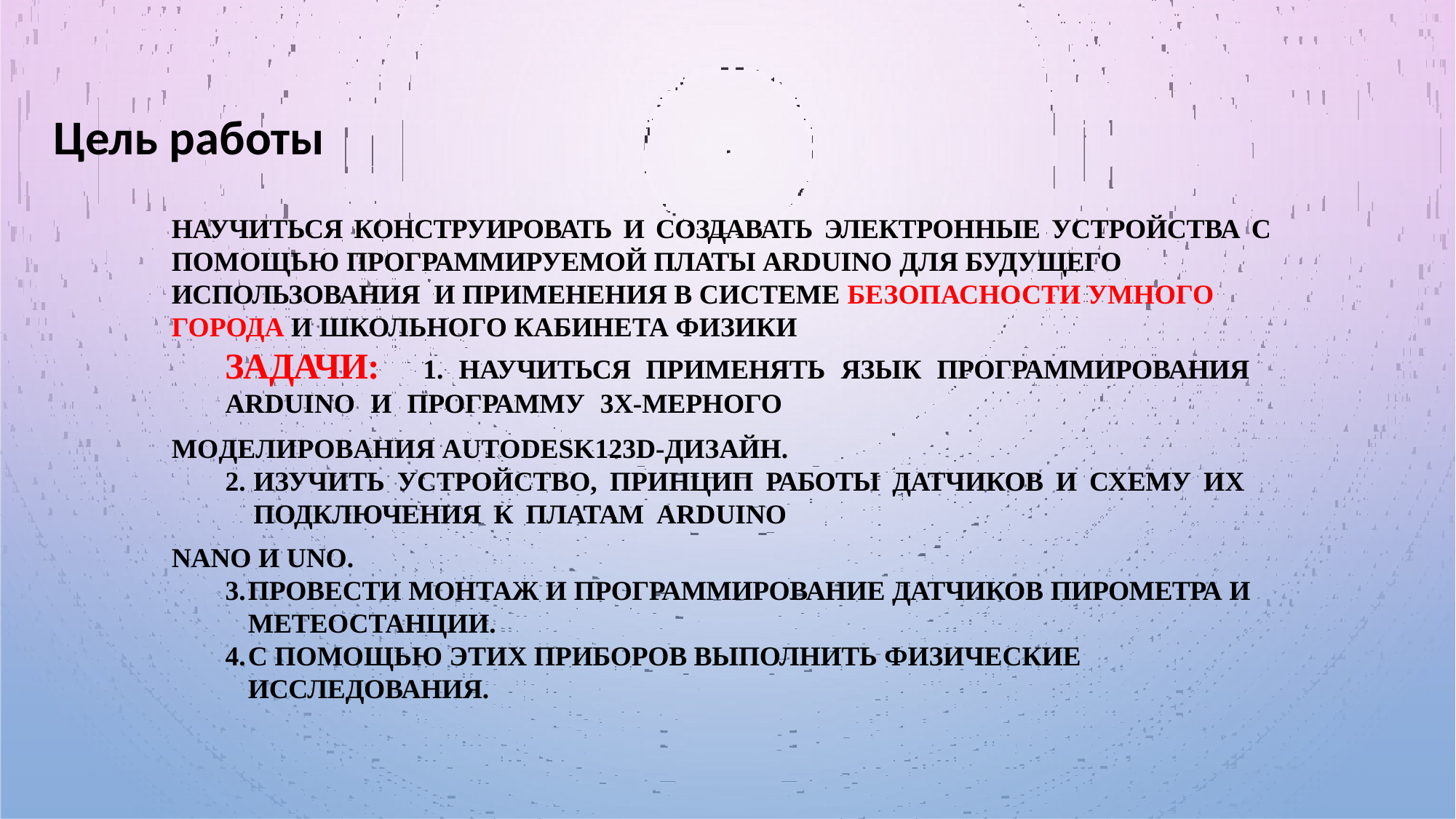

# Цель работы
НАУЧИТЬСЯ КОНСТРУИРОВАТЬ И СОЗДАВАТЬ ЭЛЕКТРОННЫЕ УСТРОЙСТВА С ПОМОЩЬЮ ПРОГРАММИРУЕМОЙ ПЛАТЫ ARDUINO ДЛЯ БУДУЩЕГО ИСПОЛЬЗОВАНИЯ  И ПРИМЕНЕНИЯ В СИСТЕМЕ БЕЗОПАСНОСТИ УМНОГО ГОРОДА И ШКОЛЬНОГО КАБИНЕТА ФИЗИКИ
ЗАДАЧИ:	1. НАУЧИТЬСЯ ПРИМЕНЯТЬ ЯЗЫК ПРОГРАММИРОВАНИЯ ARDUINO И ПРОГРАММУ 3Х-МЕРНОГО
МОДЕЛИРОВАНИЯ AUTODESK123D-ДИЗАЙН.
ИЗУЧИТЬ УСТРОЙСТВО, ПРИНЦИП РАБОТЫ ДАТЧИКОВ И СХЕМУ ИХ ПОДКЛЮЧЕНИЯ К ПЛАТАМ ARDUINO
NANO И UNO.
ПРОВЕСТИ МОНТАЖ И ПРОГРАММИРОВАНИЕ ДАТЧИКОВ ПИРОМЕТРА И МЕТЕОСТАНЦИИ.
С ПОМОЩЬЮ ЭТИХ ПРИБОРОВ ВЫПОЛНИТЬ ФИЗИЧЕСКИЕ ИССЛЕДОВАНИЯ.